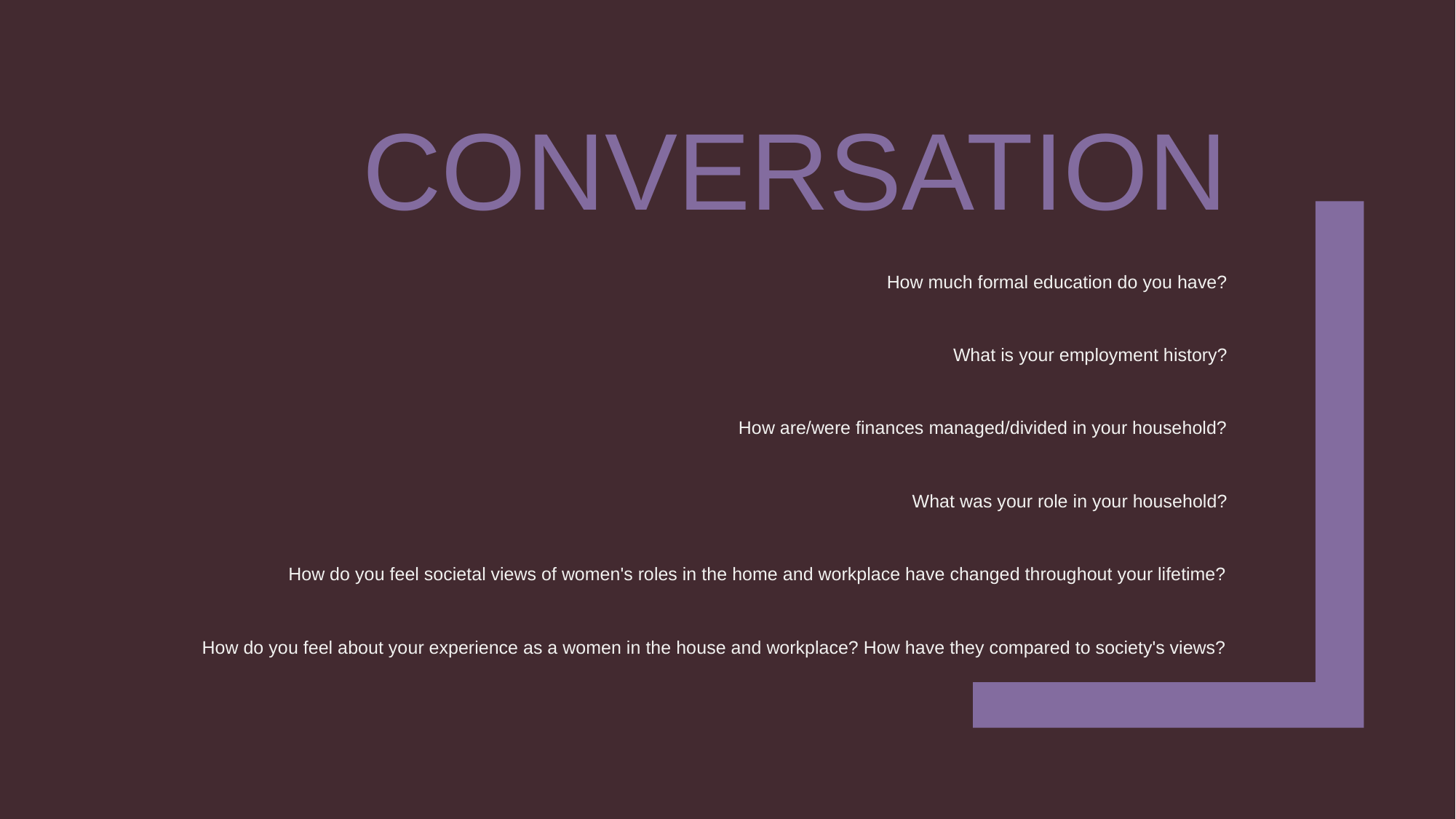

# conversation
How much formal education do you have?

What is your employment history?

How are/were finances managed/divided in your household?

What was your role in your household?

How do you feel societal views of women's roles in the home and workplace have changed throughout your lifetime?

How do you feel about your experience as a women in the house and workplace? How have they compared to society's views?